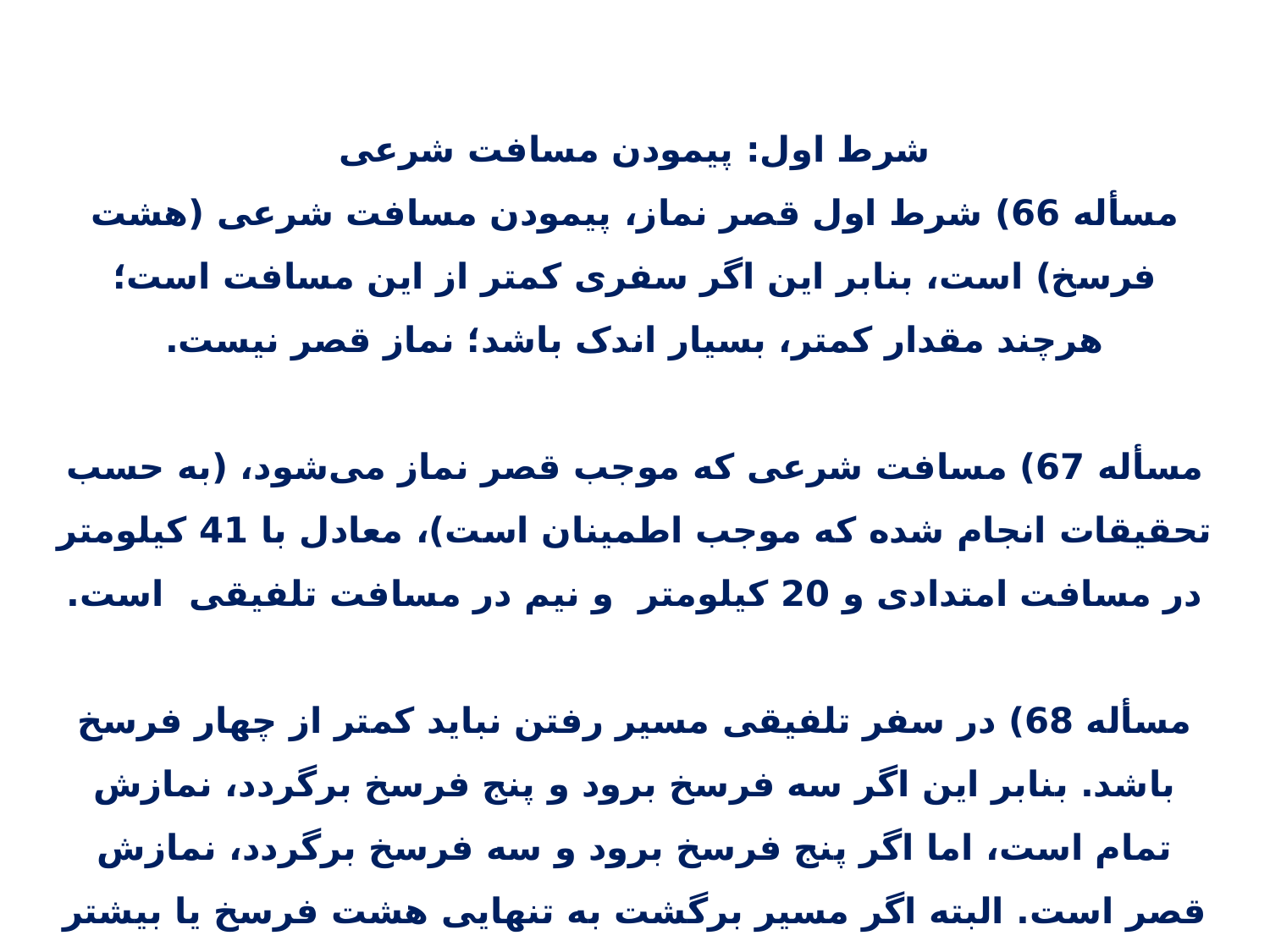

شرط اول: پيمودن مسافت شرعی
مسأله 66) شرط اول قصر نماز، پیمودن مسافت شرعی (هشت فرسخ) است، بنابر این اگر سفری کمتر از این مسافت است؛ هرچند مقدار کمتر، بسیار اندک باشد؛ نماز قصر نیست.

مسأله 67) مسافت شرعی که موجب قصر نماز می‌شود، (به حسب تحقیقات انجام شده که موجب اطمینان است)، معادل با 41 کیلومتر در مسافت امتدادی و 20 کیلومتر  و نیم در مسافت تلفیقی  است.

مسأله 68) در سفر تلفیقی مسیر رفتن نباید کمتر از چهار فرسخ باشد. بنابر این اگر سه فرسخ برود و پنج فرسخ برگردد، نمازش تمام است، اما اگر پنج فرسخ برود و سه فرسخ برگردد، نمازش قصر است. البته اگر مسیر برگشت به تنهایی هشت فرسخ یا بیشتر باشد؛ هرچند مسیر رفت کمتر از چهار فرسخ باشد، نماز از همان ابتداء قصر است.